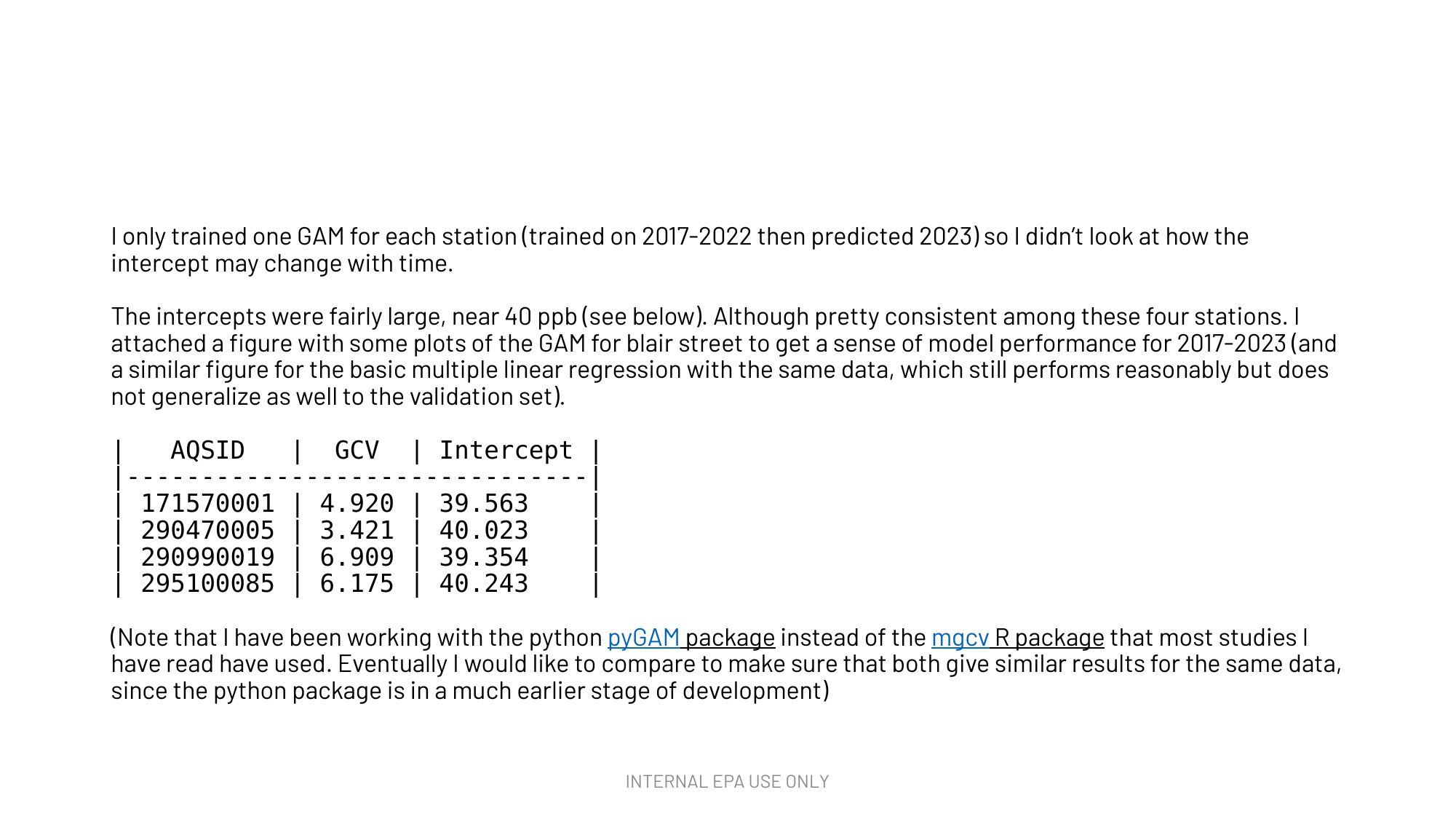

#
I only trained one GAM for each station (trained on 2017-2022 then predicted 2023) so I didn’t look at how the intercept may change with time.

The intercepts were fairly large, near 40 ppb (see below). Although pretty consistent among these four stations. I attached a figure with some plots of the GAM for blair street to get a sense of model performance for 2017-2023 (and a similar figure for the basic multiple linear regression with the same data, which still performs reasonably but does not generalize as well to the validation set).

|   AQSID   |  GCV  | Intercept |
|-------------------------------|
| 171570001 | 4.920 | 39.563    |
| 290470005 | 3.421 | 40.023    |
| 290990019 | 6.909 | 39.354    |
| 295100085 | 6.175 | 40.243    |

(Note that I have been working with the python pyGAM package instead of the mgcv R package that most studies I have read have used. Eventually I would like to compare to make sure that both give similar results for the same data, since the python package is in a much earlier stage of development)

INTERNAL EPA USE ONLY